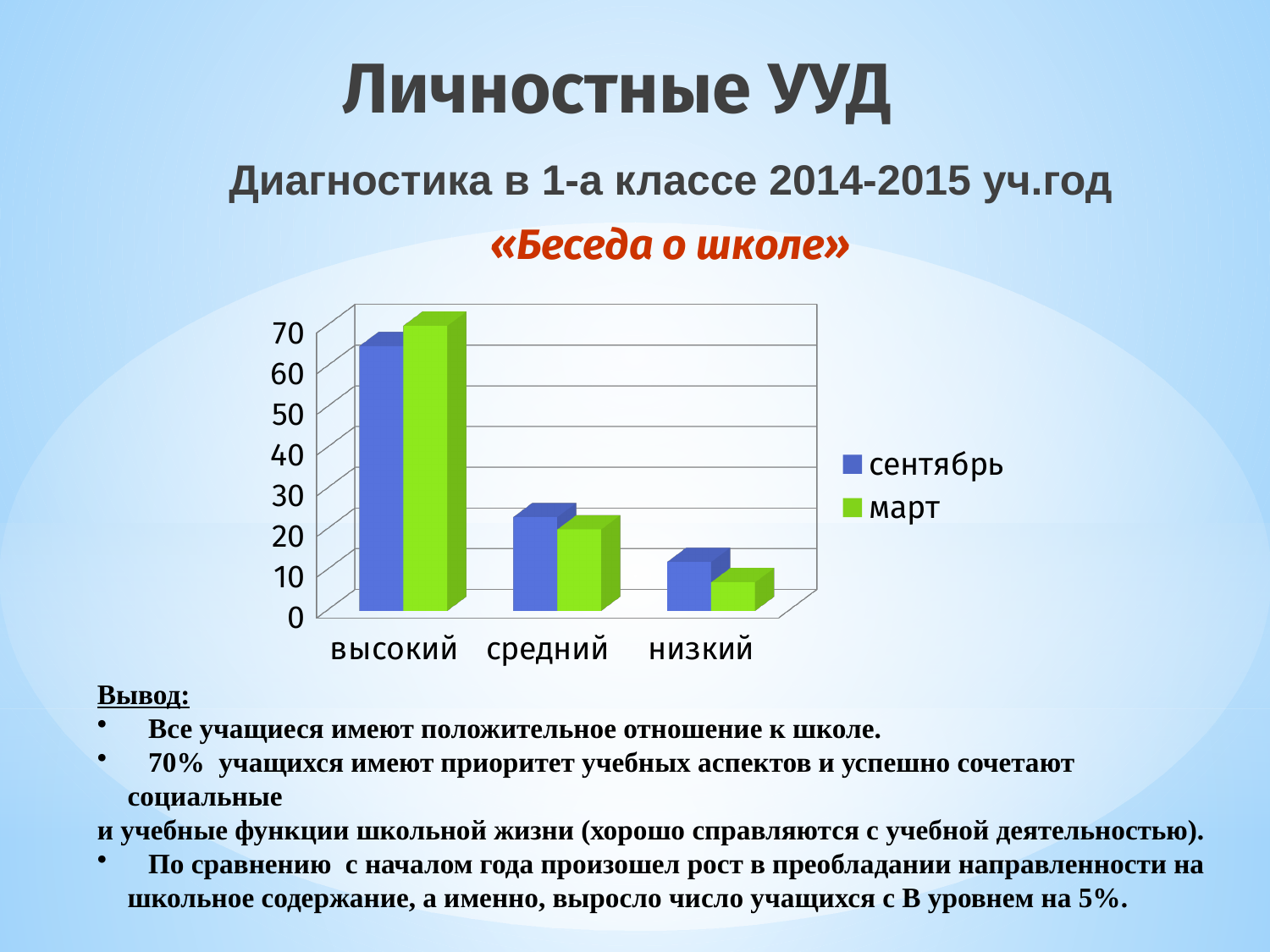

Личностные УУД
Диагностика в 1-а классе 2014-2015 уч.год
«Беседа о школе»

[unsupported chart]

Вывод:
   Все учащиеся имеют положительное отношение к школе.
   70%  учащихся имеют приоритет учебных аспектов и успешно сочетают социальные
и учебные функции школьной жизни (хорошо справляются с учебной деятельностью).
   По сравнению  с началом года произошел рост в преобладании направленности на школьное содержание, а именно, выросло число учащихся с В уровнем на 5%.